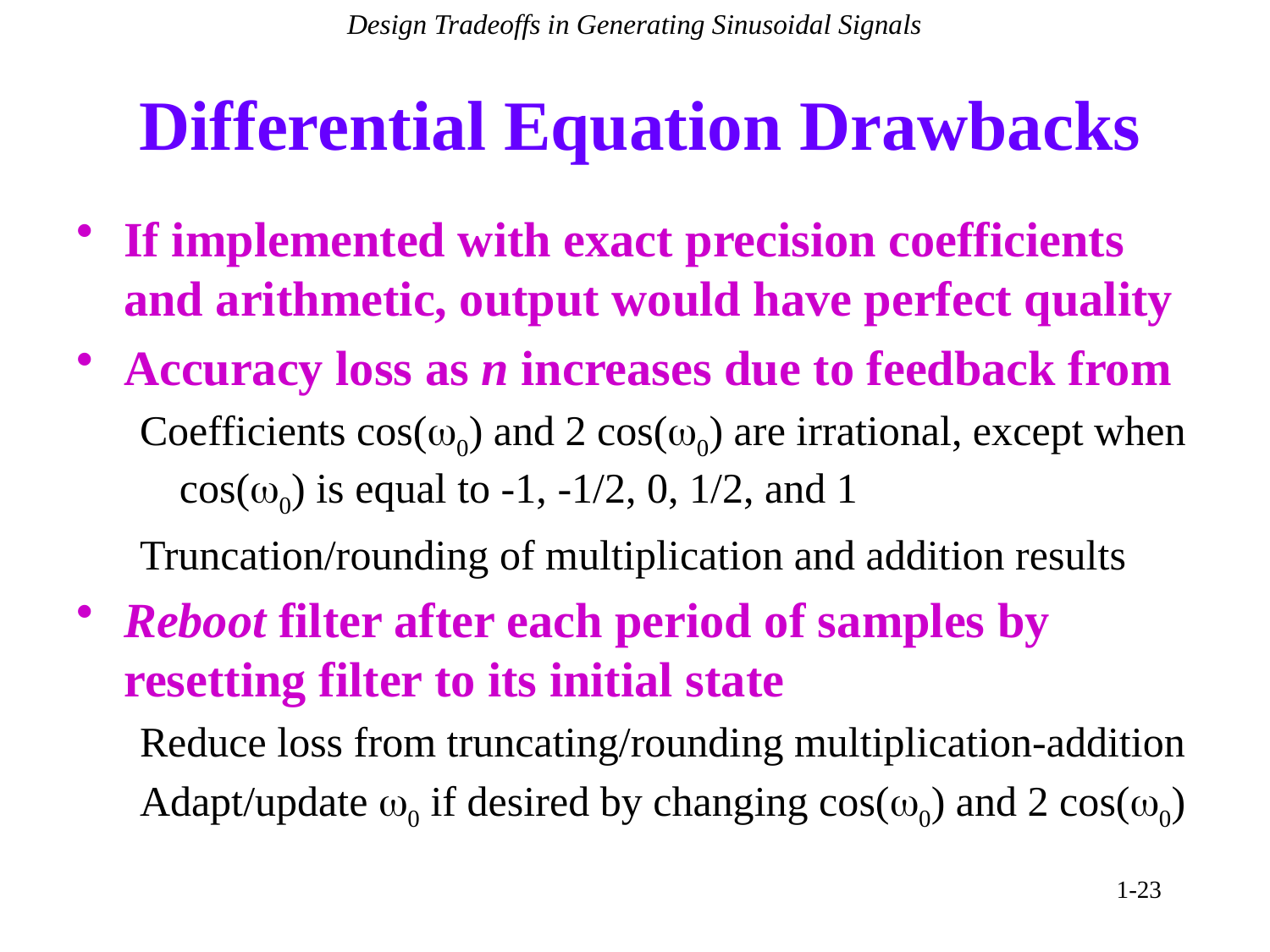

Design Tradeoffs in Generating Sinusoidal Signals
# Differential Equation Drawbacks
If implemented with exact precision coefficients and arithmetic, output would have perfect quality
Accuracy loss as n increases due to feedback from
Coefficients cos(ω0) and 2 cos(ω0) are irrational, except when cos(ω0) is equal to -1, -1/2, 0, 1/2, and 1
Truncation/rounding of multiplication and addition results
Reboot filter after each period of samples by resetting filter to its initial state
Reduce loss from truncating/rounding multiplication-addition
Adapt/update ω0 if desired by changing cos(ω0) and 2 cos(ω0)
1-23